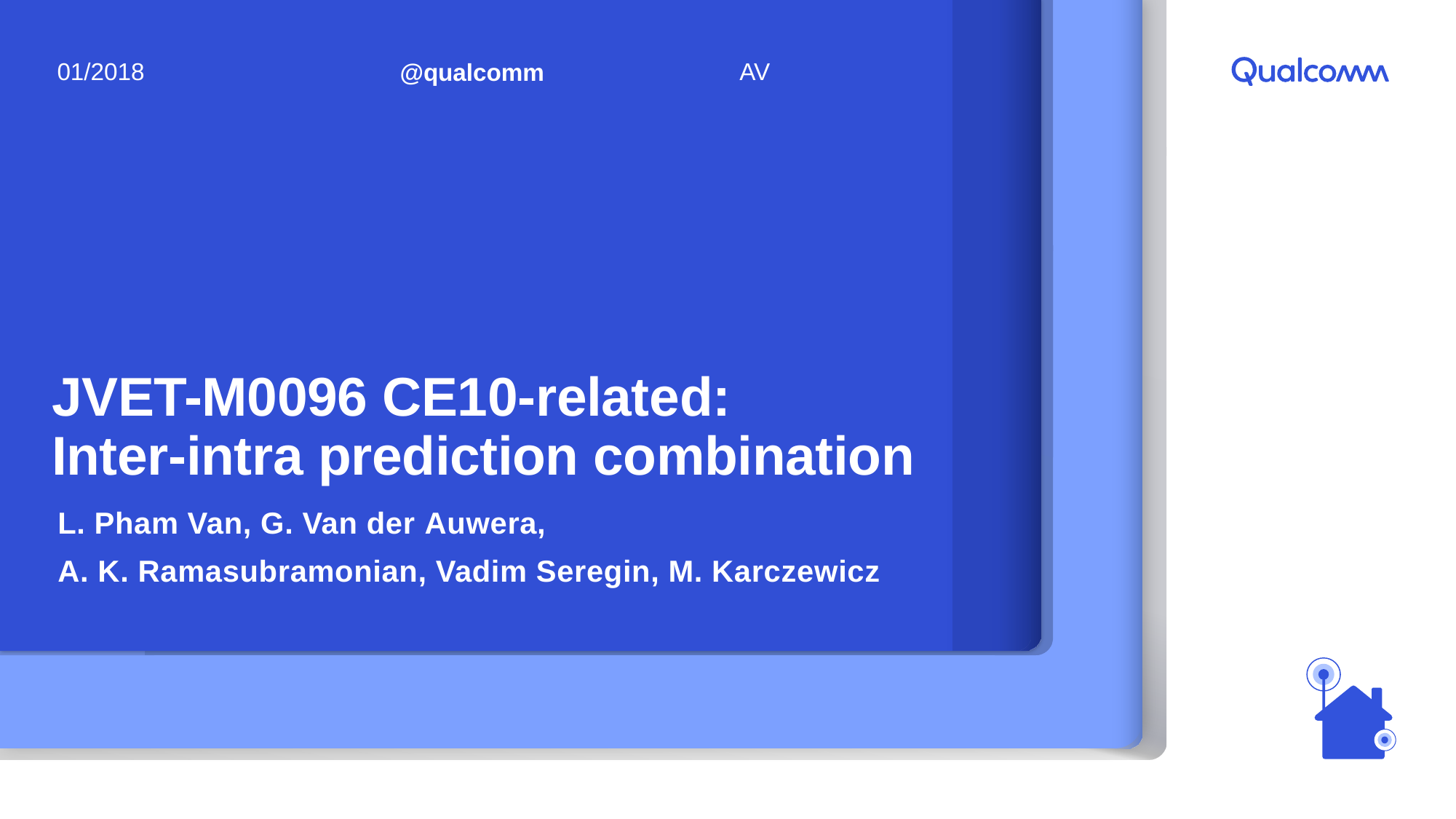

AV
01/2018
@qualcomm
# JVET-M0096 CE10-related: Inter-intra prediction combination
L. Pham Van, G. Van der Auwera,
A. K. Ramasubramonian, Vadim Seregin, M. Karczewicz